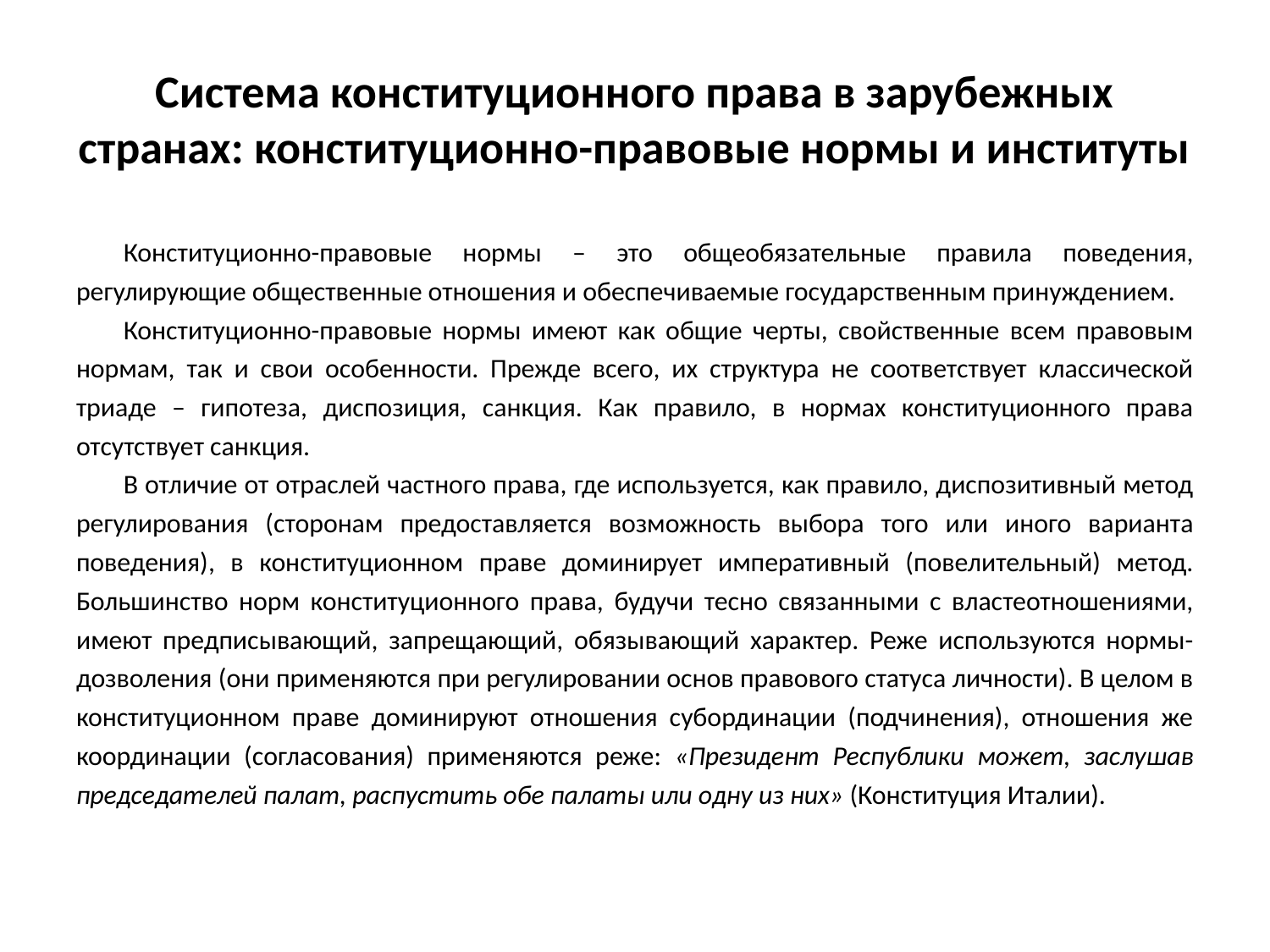

# Система конституционного права в зарубежных странах: конституционно-правовые нормы и институты
Конституционно-правовые нормы – это общеобязательные правила поведения, регулирующие общественные отношения и обеспечиваемые государственным принуждением.
Конституционно-правовые нормы имеют как общие черты, свойственные всем правовым нормам, так и свои особенности. Прежде всего, их структура не соответствует классической триаде – гипотеза, диспозиция, санкция. Как правило, в нормах конституционного права отсутствует санкция.
В отличие от отраслей частного права, где используется, как правило, диспозитивный метод регулирования (сторонам предоставляется возможность выбора того или иного варианта поведения), в конституционном праве доминирует императивный (повелительный) метод. Большинство норм конституционного права, будучи тесно связанными с властеотношениями, имеют предписывающий, запрещающий, обязывающий характер. Реже используются нормы-дозволения (они применяются при регулировании основ правового статуса личности). В целом в конституционном праве доминируют отношения субординации (подчинения), отношения же координации (согласования) применяются реже: «Президент Республики может, заслушав председателей палат, распустить обе палаты или одну из них» (Конституция Италии).